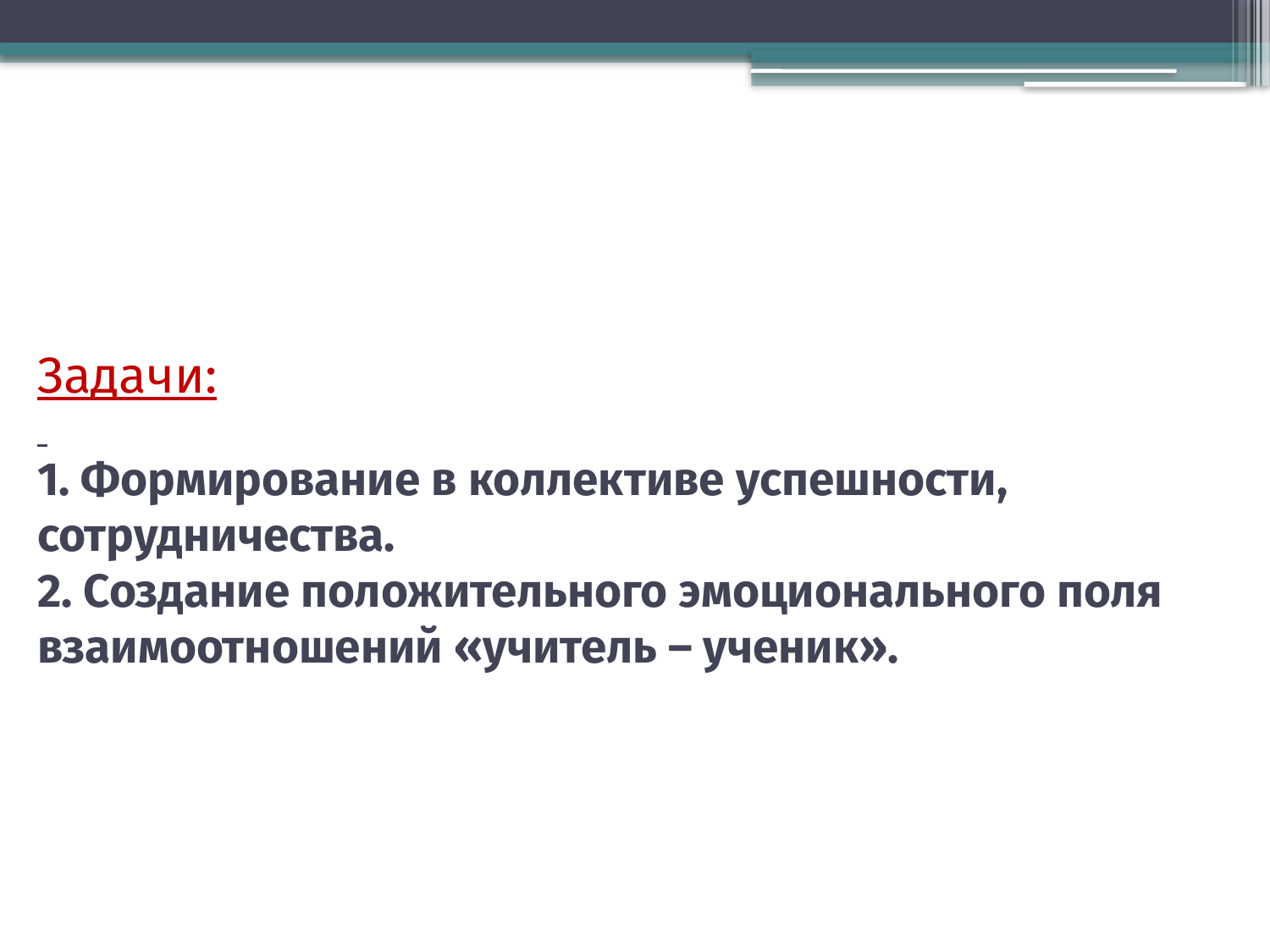

# Задачи: 1. Формирование в коллективе успешности, сотрудничества.  2. Создание положительного эмоционального поля взаимоотношений «учитель – ученик».